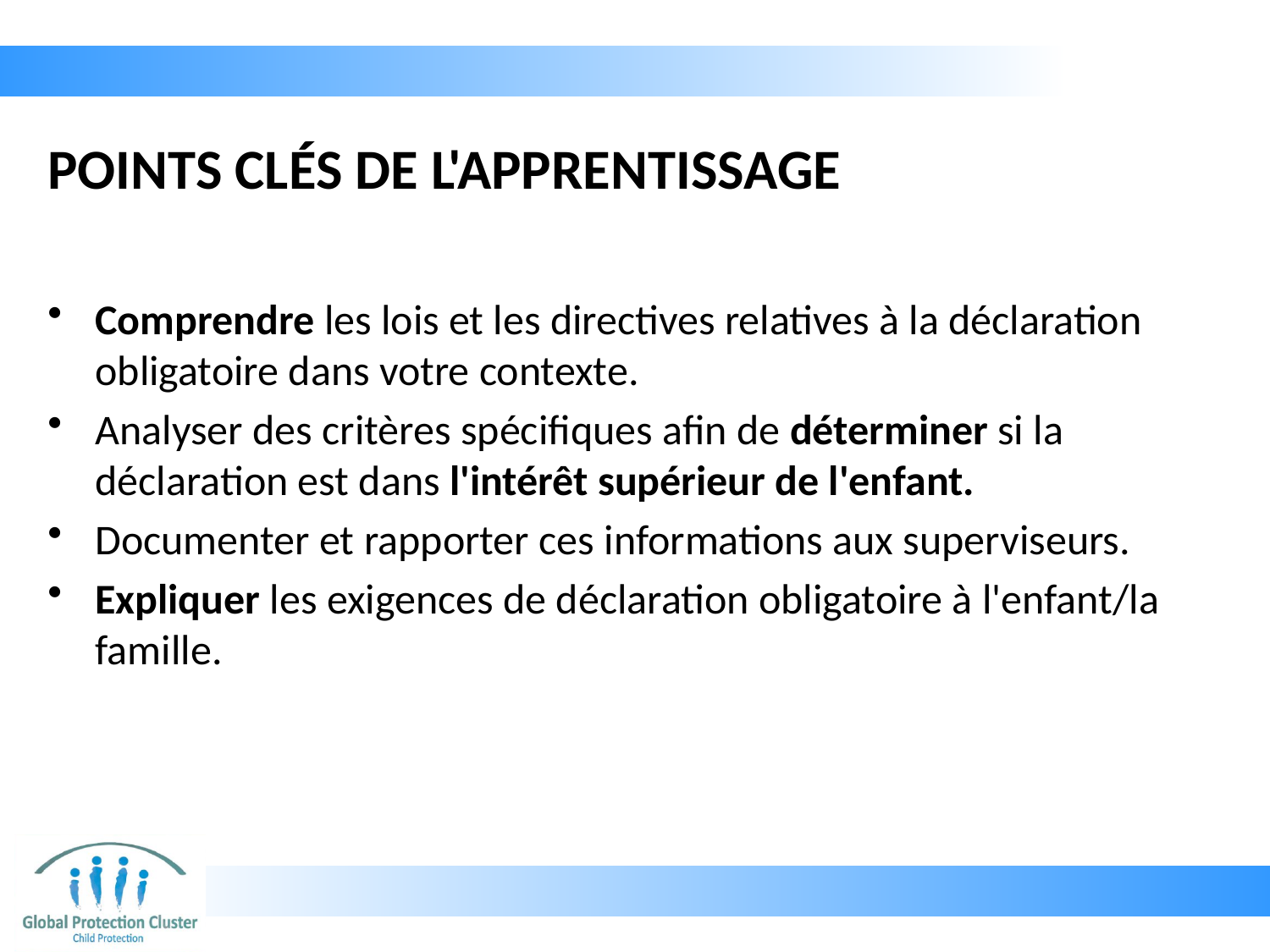

# POINTS CLÉS DE L'APPRENTISSAGE
Comprendre les lois et les directives relatives à la déclaration obligatoire dans votre contexte.
Analyser des critères spécifiques afin de déterminer si la déclaration est dans l'intérêt supérieur de l'enfant.
Documenter et rapporter ces informations aux superviseurs.
Expliquer les exigences de déclaration obligatoire à l'enfant/la famille.